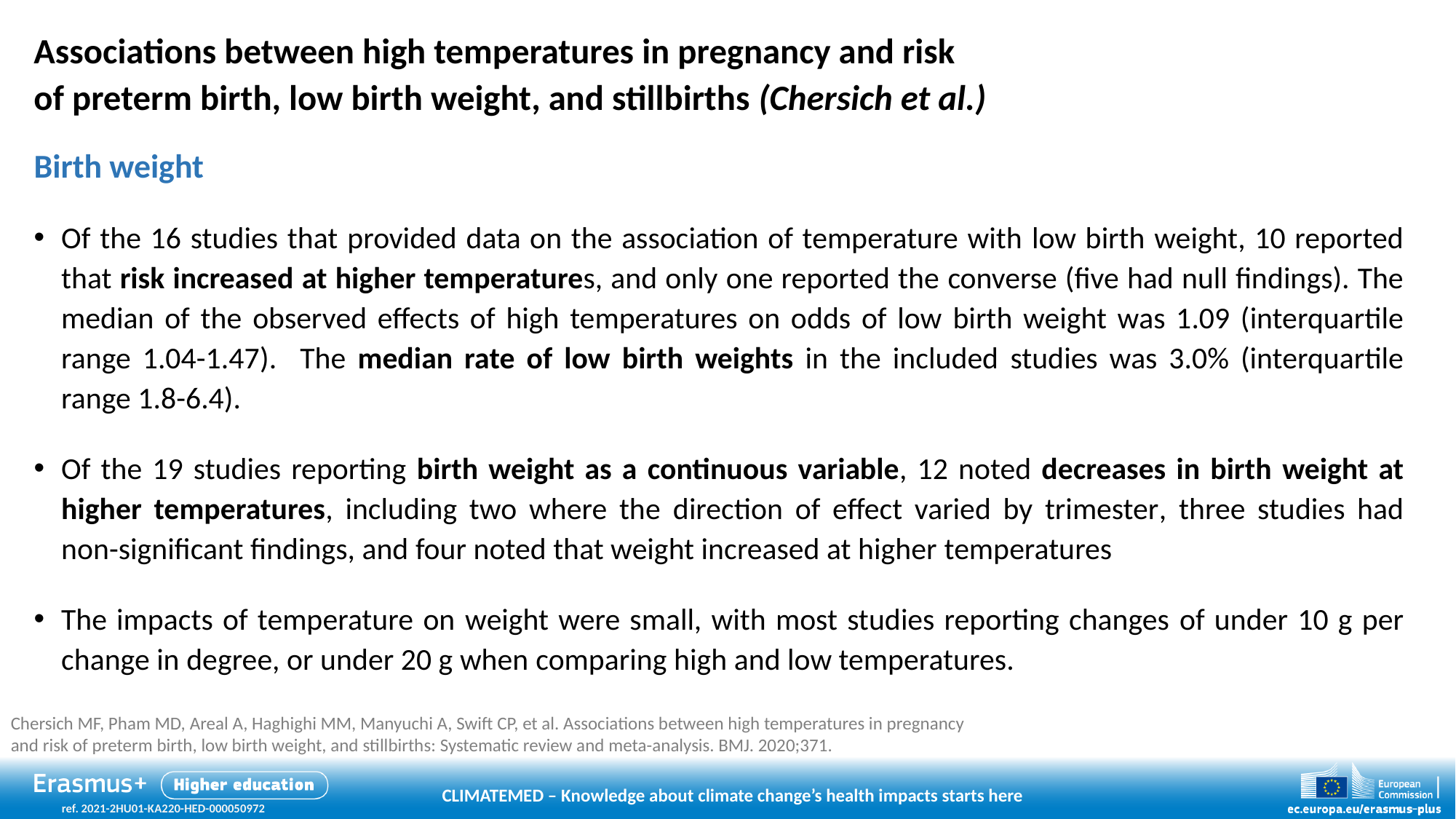

# Associations between high temperatures in pregnancy and risk of preterm birth, low birth weight, and stillbirths (Chersich et al.)
Birth weight
Of the 16 studies that provided data on the association of temperature with low birth weight, 10 reported that risk increased at higher temperatures, and only one reported the converse (five had null findings). The median of the observed effects of high temperatures on odds of low birth weight was 1.09 (interquartile range 1.04-1.47).  The median rate of low birth weights in the included studies was 3.0% (interquartile range 1.8-6.4).
Of the 19 studies reporting birth weight as a continuous variable, 12 noted decreases in birth weight at higher temperatures, including two where the direction of effect varied by trimester, three studies had
non-significant findings, and four noted that weight increased at higher temperatures
The impacts of temperature on weight were small, with most studies reporting changes of under 10 g per change in degree, or under 20 g when comparing high and low temperatures.
Chersich MF, Pham MD, Areal A, Haghighi MM, Manyuchi A, Swift CP, et al. Associations between high temperatures in pregnancy and risk of preterm birth, low birth weight, and stillbirths: Systematic review and meta-analysis. BMJ. 2020;371.